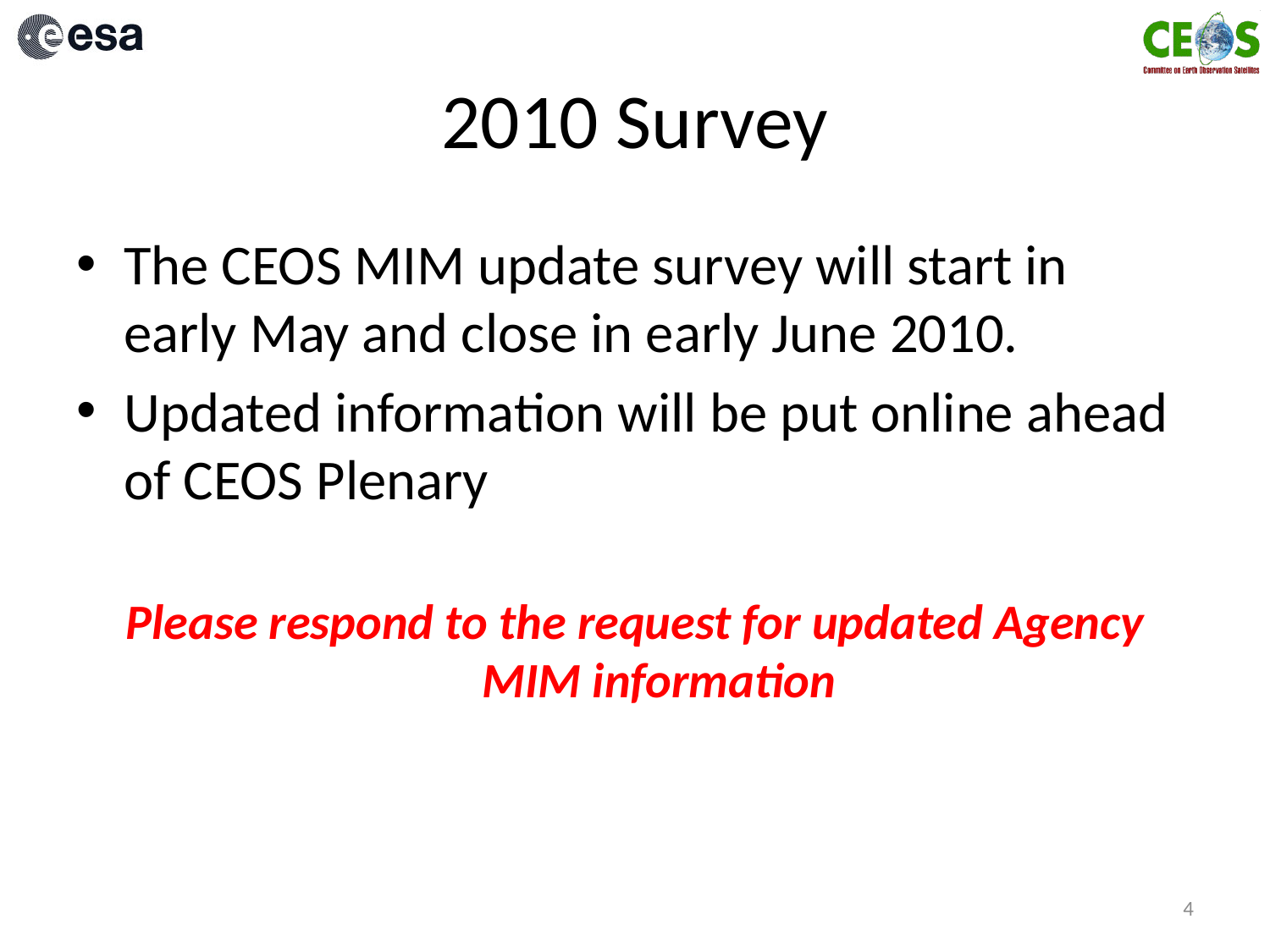

# 2010 Survey
The CEOS MIM update survey will start in early May and close in early June 2010.
Updated information will be put online ahead of CEOS Plenary

Please respond to the request for updated Agency MIM information

4